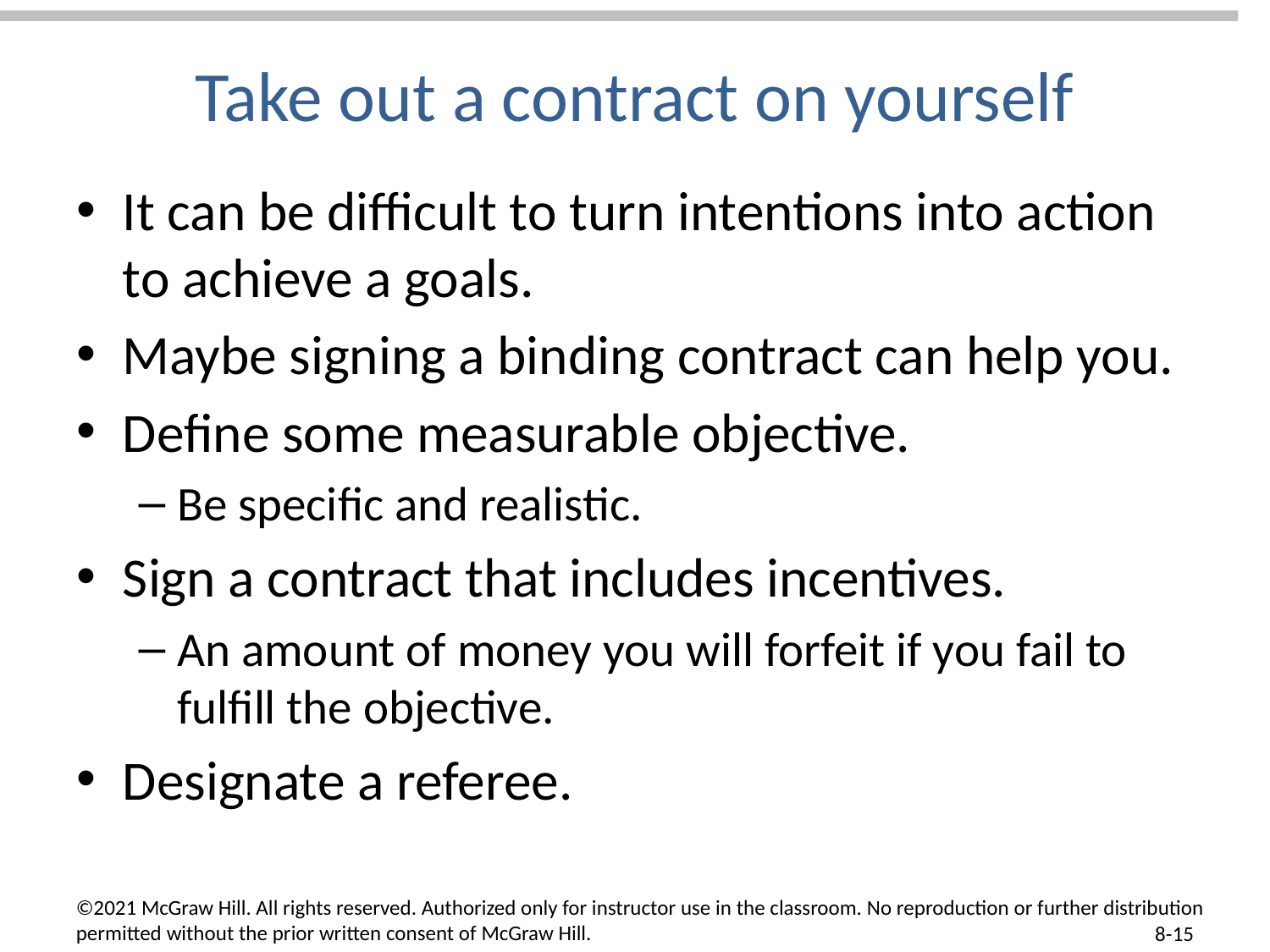

# Take out a contract on yourself
It can be difficult to turn intentions into action to achieve a goals.
Maybe signing a binding contract can help you.
Define some measurable objective.
Be specific and realistic.
Sign a contract that includes incentives.
An amount of money you will forfeit if you fail to fulfill the objective.
Designate a referee.